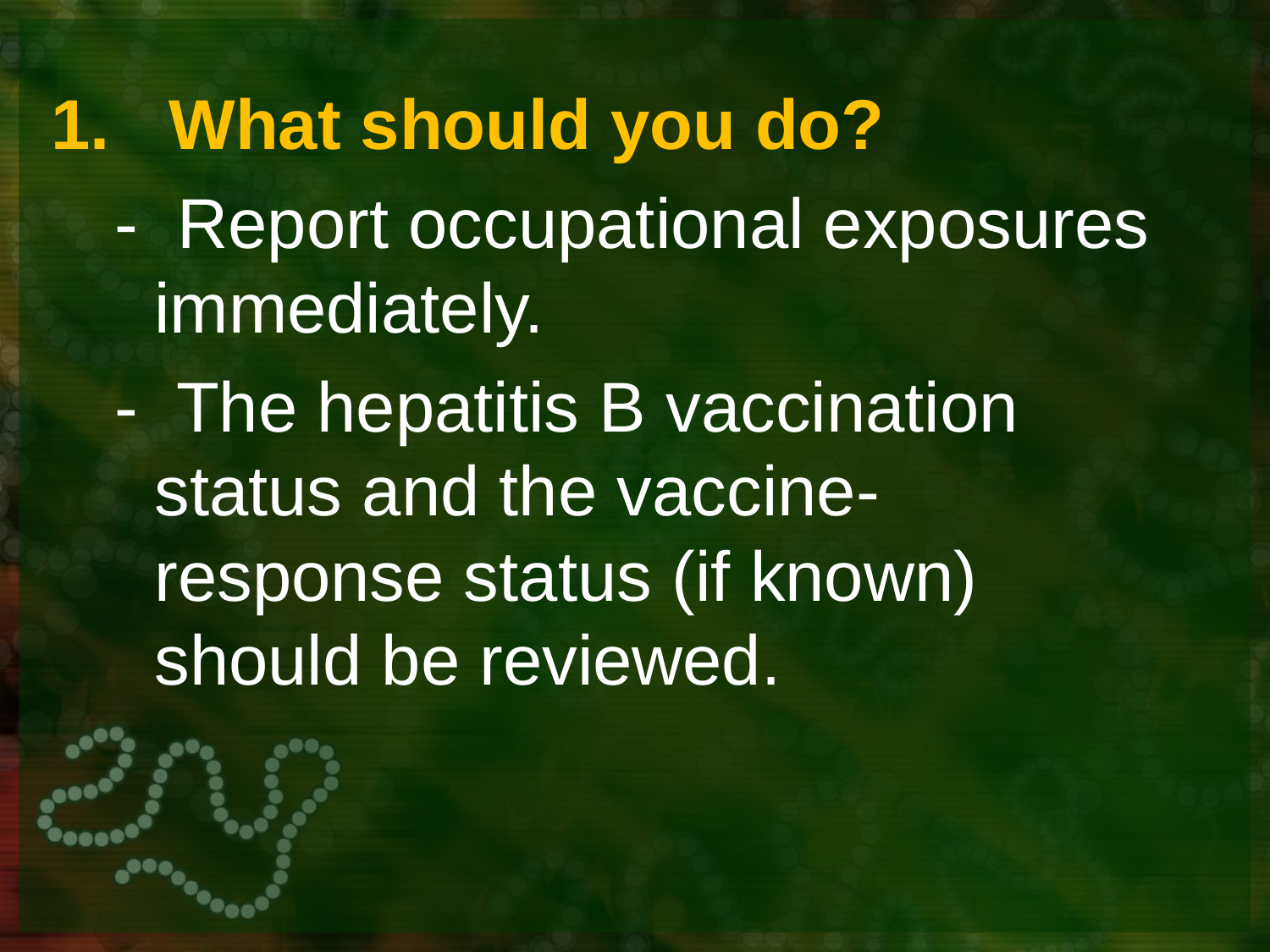

1.   What should you do?
-  Report occupational exposures immediately.
-  The hepatitis B vaccination status and the vaccine-response status (if known)  should be reviewed.